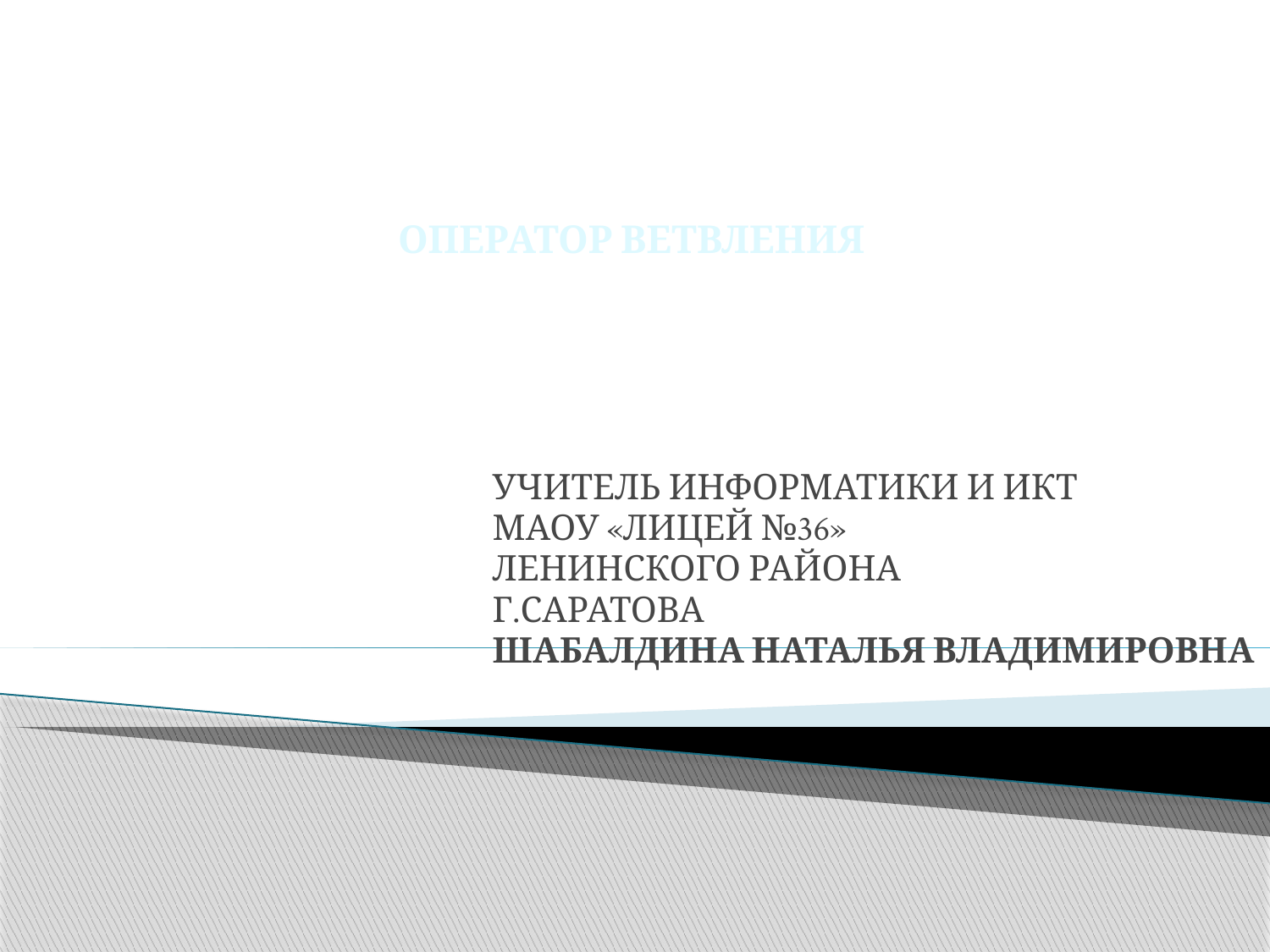

ОПЕРАТОР ВЕТВЛЕНИЯ
УЧИТЕЛЬ ИНФОРМАТИКИ И ИКТ
МАОУ «ЛИЦЕЙ №36»
ЛЕНИНСКОГО РАЙОНА
Г.САРАТОВА
ШАБАЛДИНА НАТАЛЬЯ ВЛАДИМИРОВНА